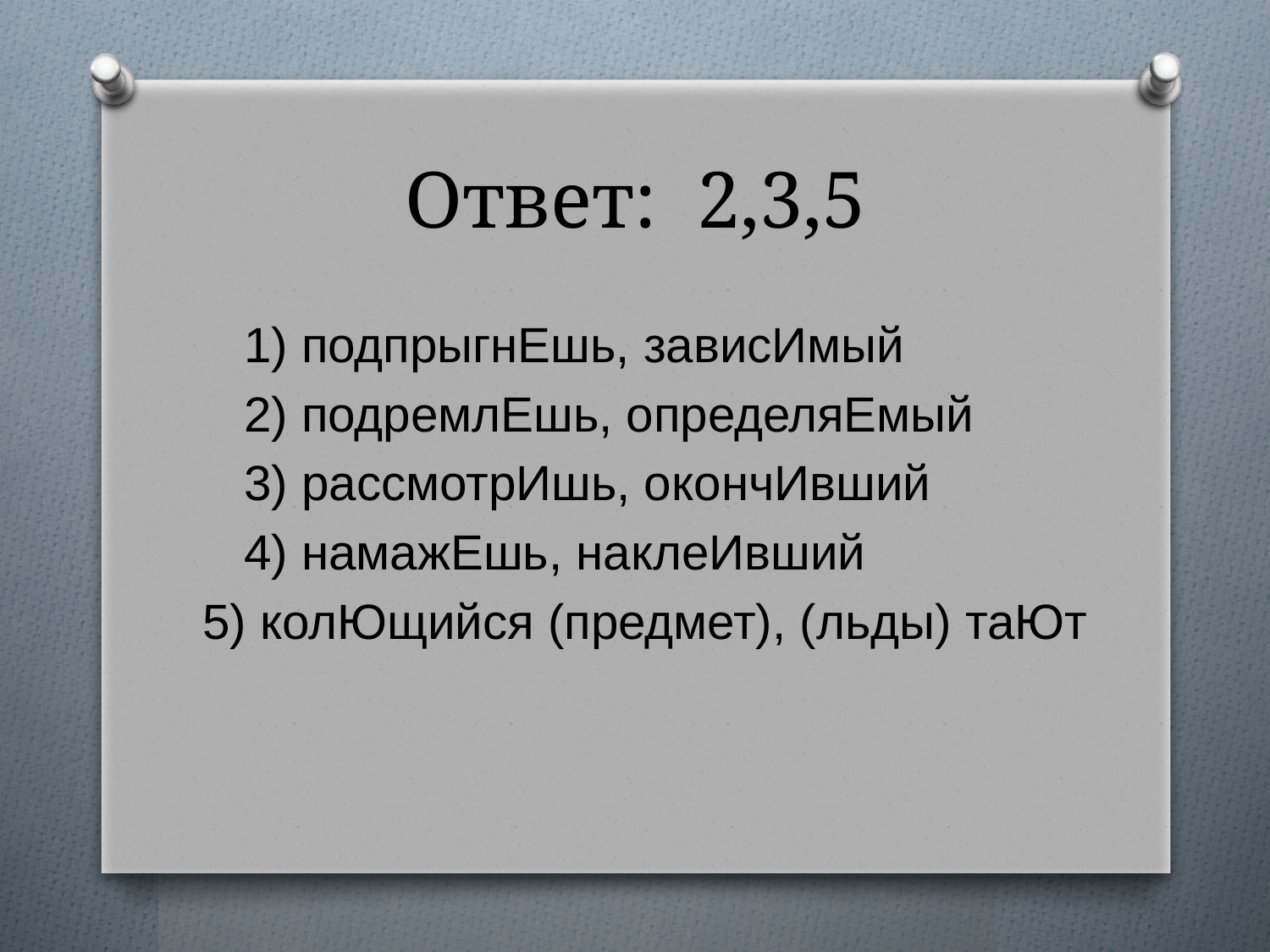

# Ответ:  2,3,5

       1) подпрыгнЕшь, зависИмый
       2) подремлЕшь, определяЕмый
       3) рассмотрИшь, окончИвший
       4) намажЕшь, наклеИвший
    5) колЮщийся (предмет), (льды) таЮт